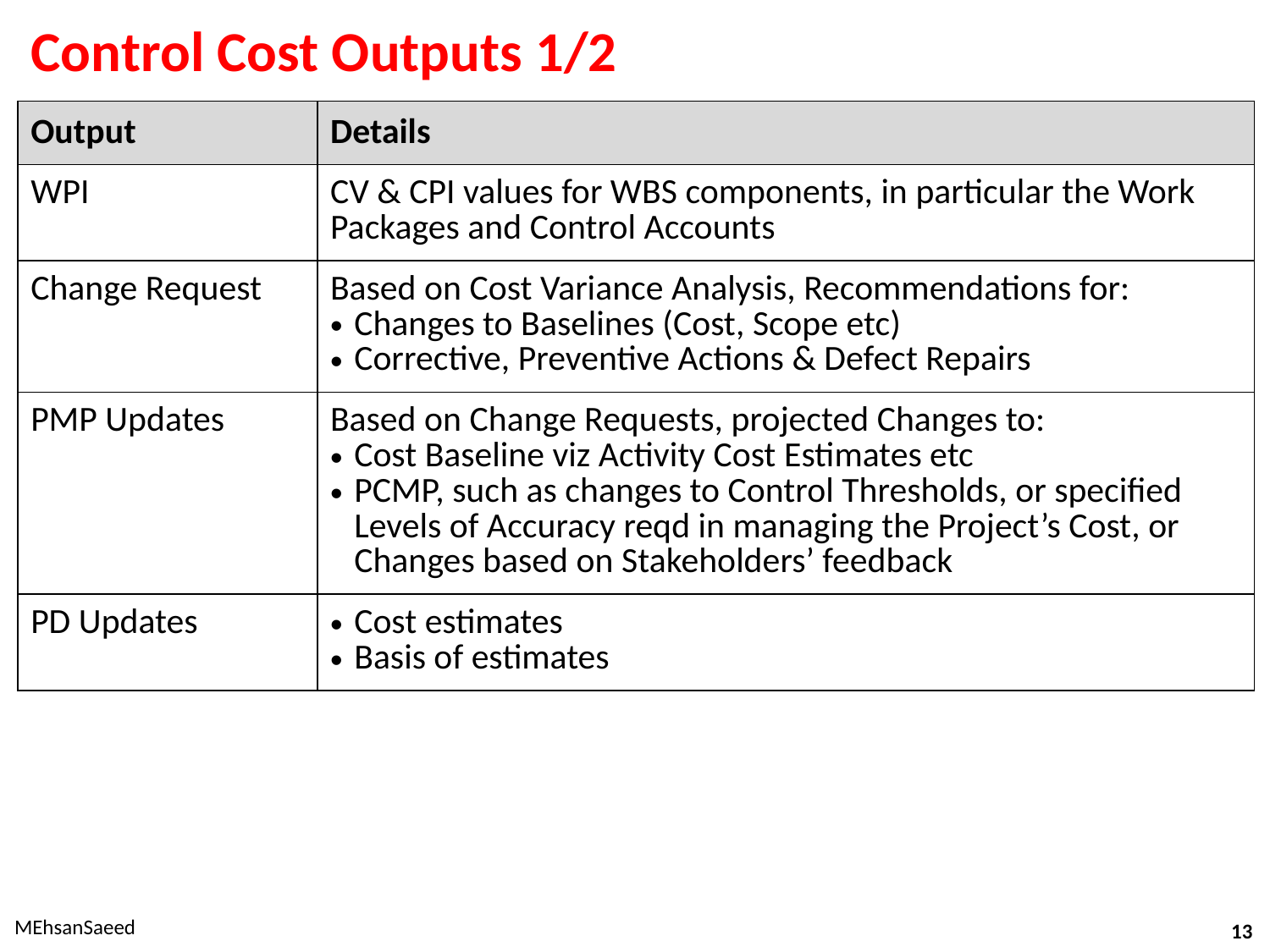

# Control Cost Outputs 1/2
| Output | Details |
| --- | --- |
| WPI | CV & CPI values for WBS components, in particular the Work Packages and Control Accounts |
| Change Request | Based on Cost Variance Analysis, Recommendations for: Changes to Baselines (Cost, Scope etc) Corrective, Preventive Actions & Defect Repairs |
| PMP Updates | Based on Change Requests, projected Changes to: Cost Baseline viz Activity Cost Estimates etc PCMP, such as changes to Control Thresholds, or specified Levels of Accuracy reqd in managing the Project’s Cost, or Changes based on Stakeholders’ feedback |
| PD Updates | Cost estimates Basis of estimates |
MEhsanSaeed
13